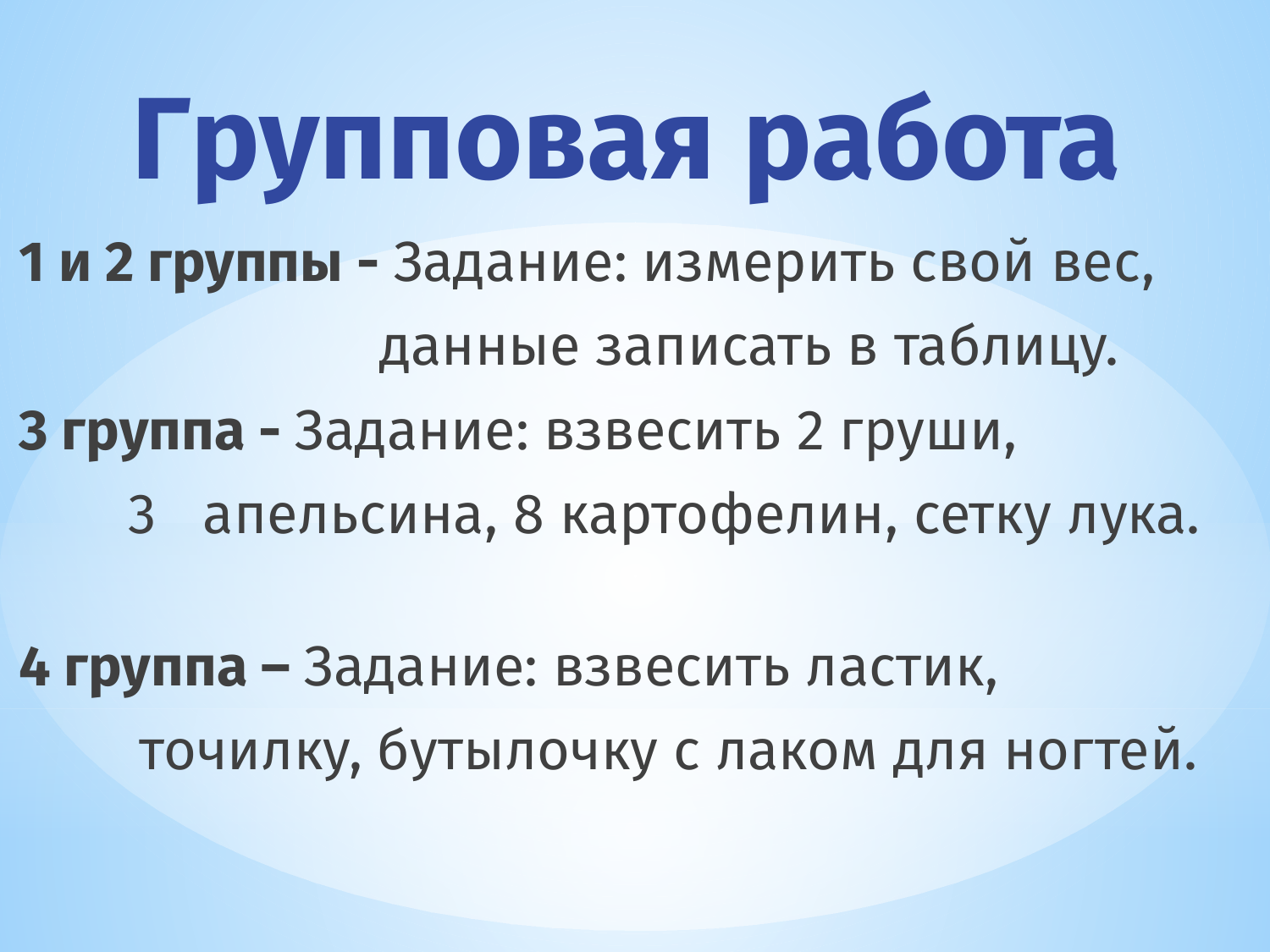

# Групповая работа
1 и 2 группы - Задание: измерить свой вес,
                        данные записать в таблицу.
3 группа - Задание: взвесить 2 груши,
       3   апельсина, 8 картофелин, сетку лука.
4 группа – Задание: взвесить ластик,
        точилку, бутылочку с лаком для ногтей.